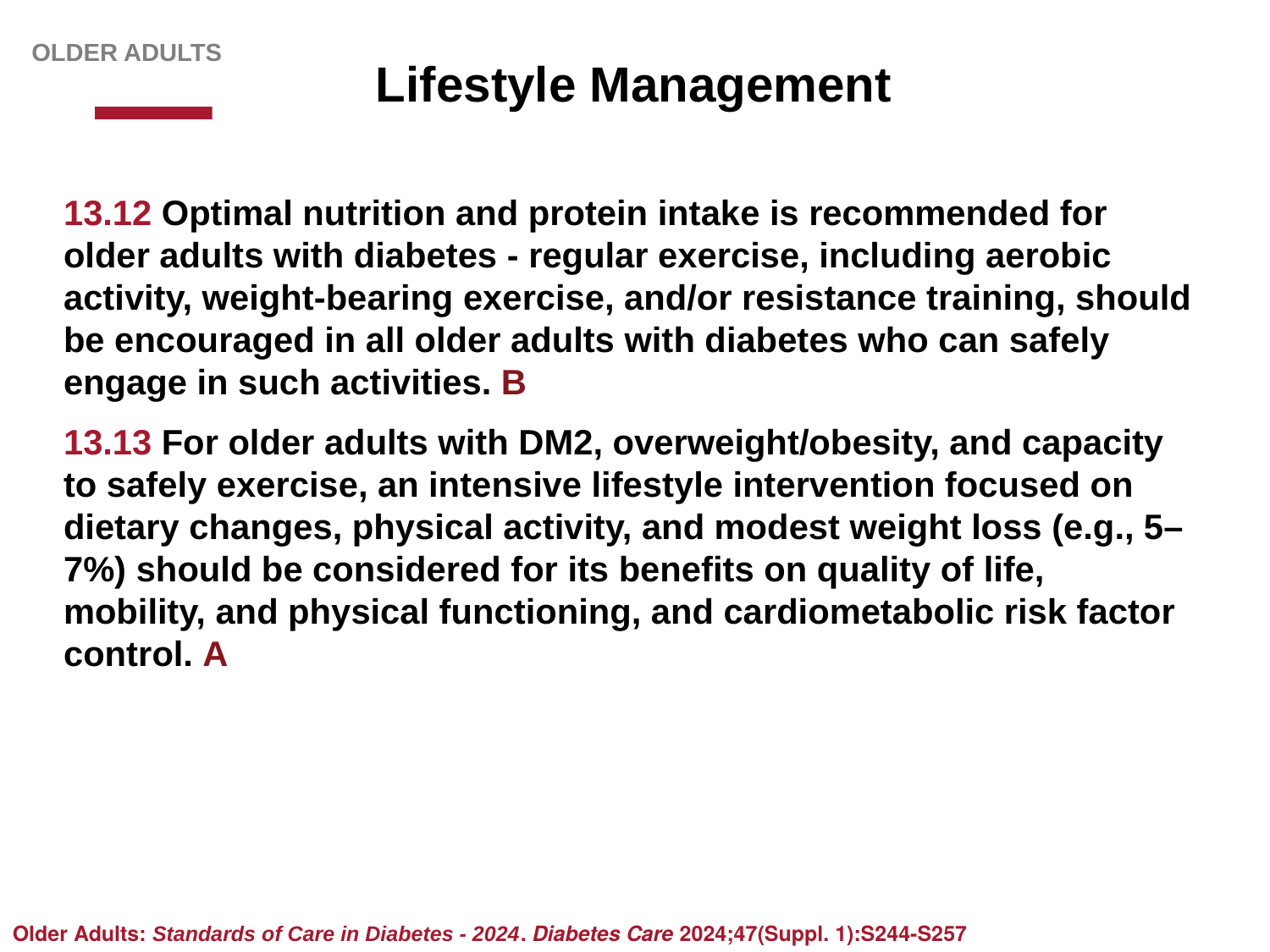

Older adults
# Lifestyle Management
13.12 Optimal nutrition and protein intake is recommended for older adults with diabetes - regular exercise, including aerobic activity, weight-bearing exercise, and/or resistance training, should be encouraged in all older adults with diabetes who can safely engage in such activities. B
13.13 For older adults with DM2, overweight/obesity, and capacity to safely exercise, an intensive lifestyle intervention focused on dietary changes, physical activity, and modest weight loss (e.g., 5–7%) should be considered for its benefits on quality of life, mobility, and physical functioning, and cardiometabolic risk factor control. A
Older Adults: Standards of Care in Diabetes - 2024. Diabetes Care 2024;47(Suppl. 1):S244-S257